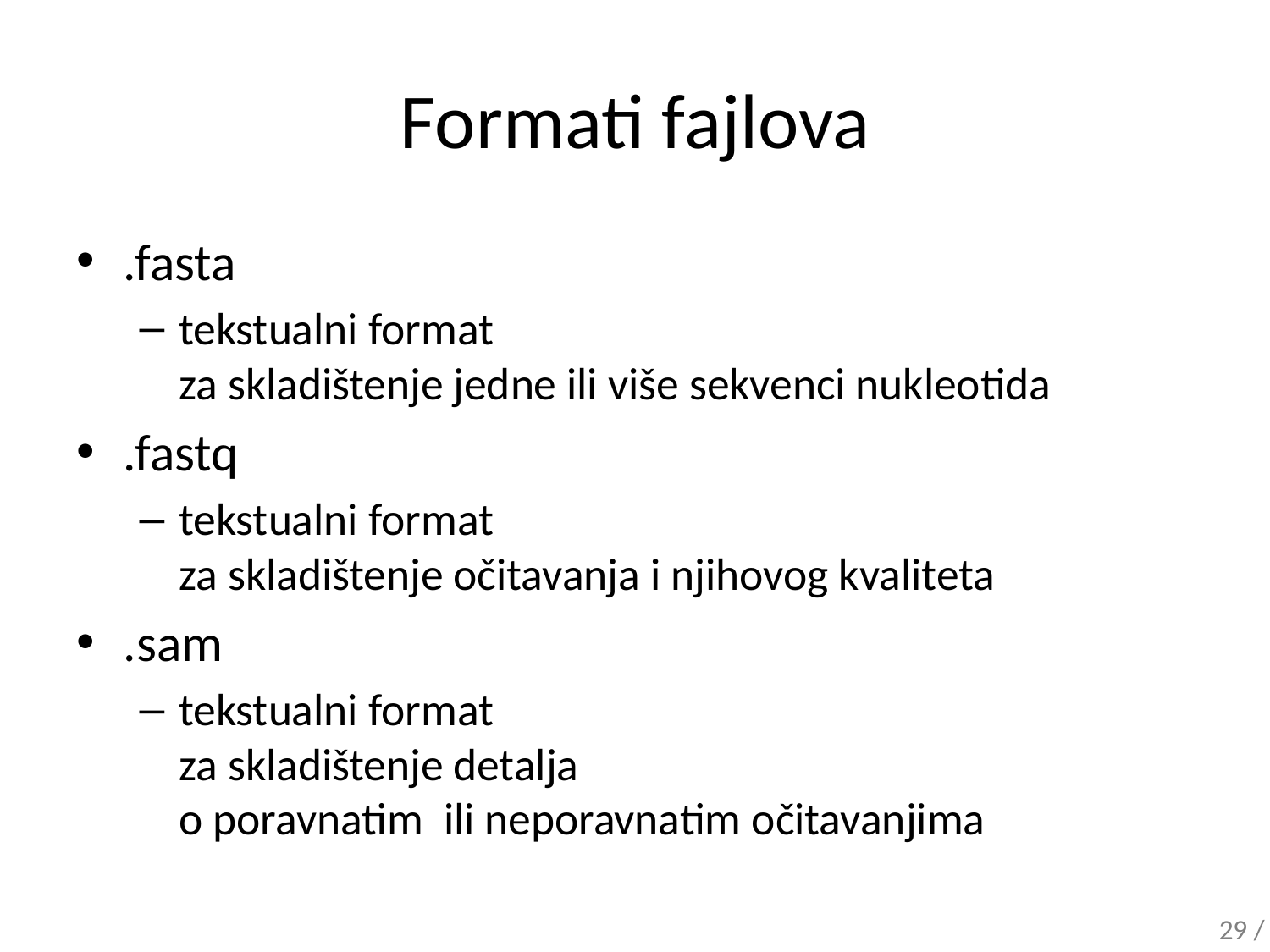

# Formati fajlova
.fasta
tekstualni format
za skladištenje jedne ili više sekvenci nukleotida
.fastq
tekstualni format
za skladištenje očitavanja i njihovog kvaliteta
.sam
tekstualni format
za skladištenje detalja
o poravnatim  ili neporavnatim očitavanjima